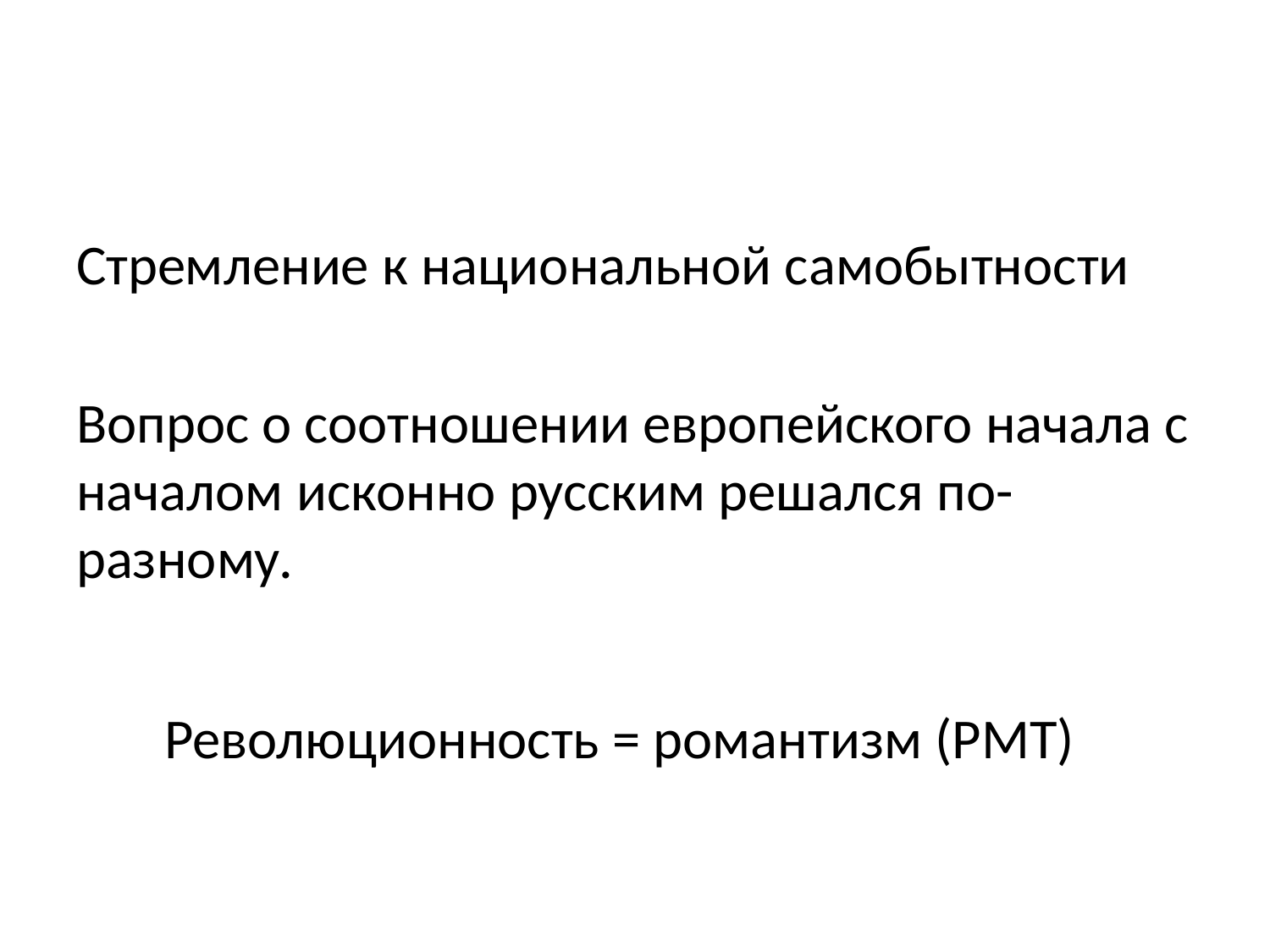

#
Стремление к национальной самобытности

Вопрос о соотношении европейского начала с началом исконно русским решался по-разному.
Революционность = романтизм (РМТ)